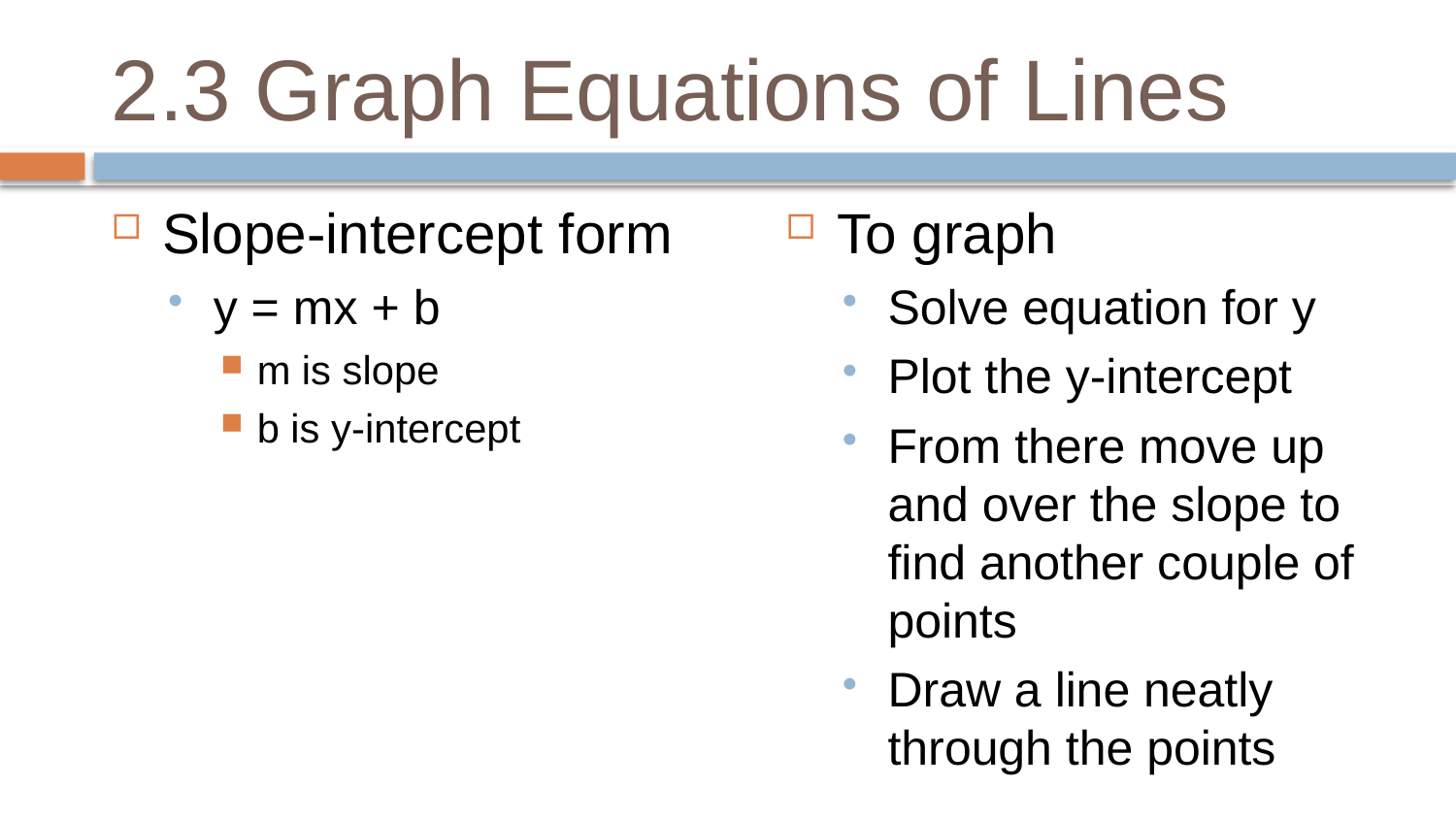

# 2.3 Graph Equations of Lines
Slope-intercept form
y = mx + b
m is slope
b is y-intercept
To graph
Solve equation for y
Plot the y-intercept
From there move up and over the slope to find another couple of points
Draw a line neatly through the points